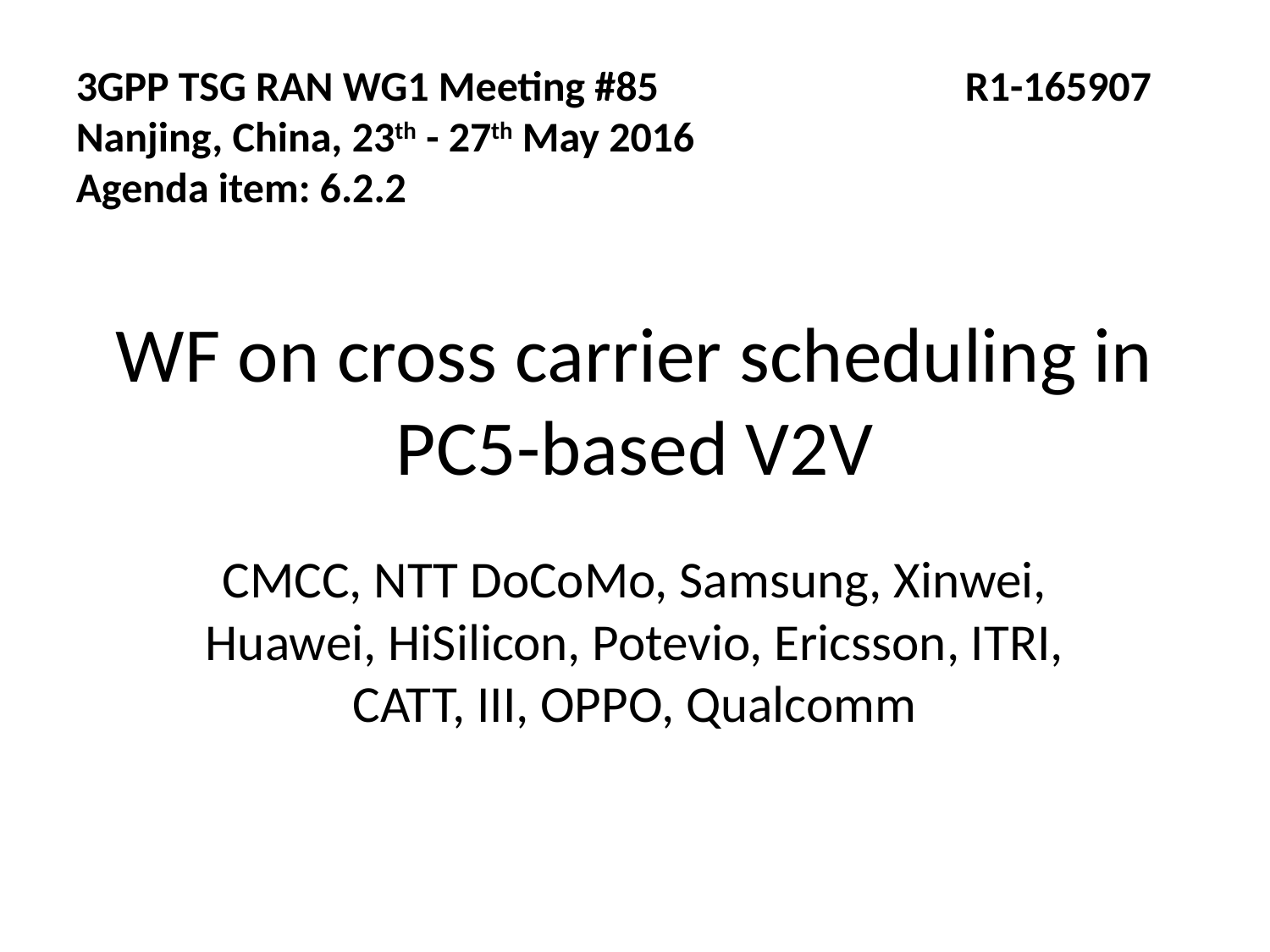

3GPP TSG RAN WG1 Meeting #85			R1-165907
Nanjing, China, 23th - 27th May 2016
Agenda item: 6.2.2
# WF on cross carrier scheduling in PC5-based V2V
CMCC, NTT DoCoMo, Samsung, Xinwei, Huawei, HiSilicon, Potevio, Ericsson, ITRI, CATT, III, OPPO, Qualcomm